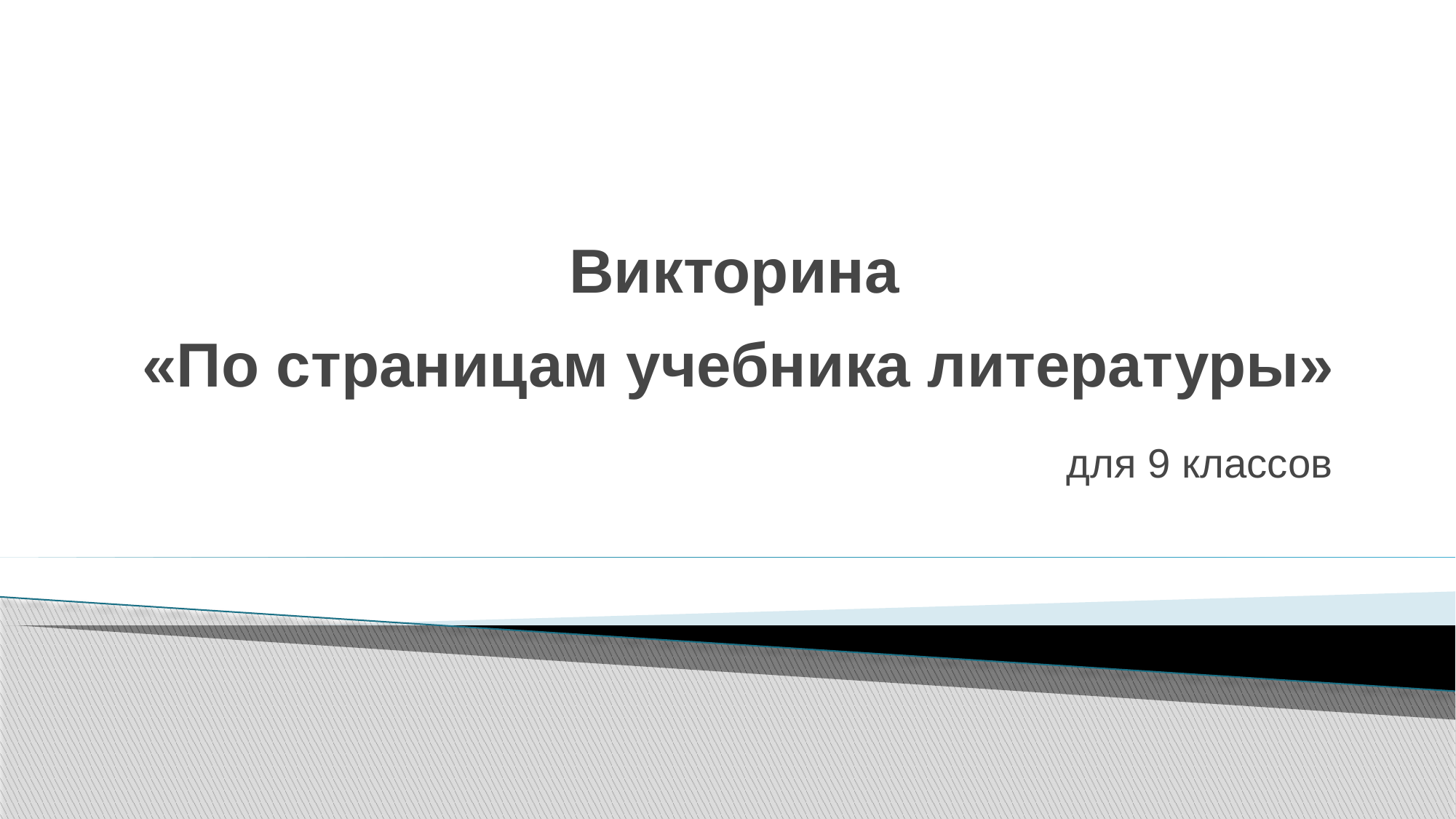

Викторина
# «По страницам учебника литературы»
для 9 классов